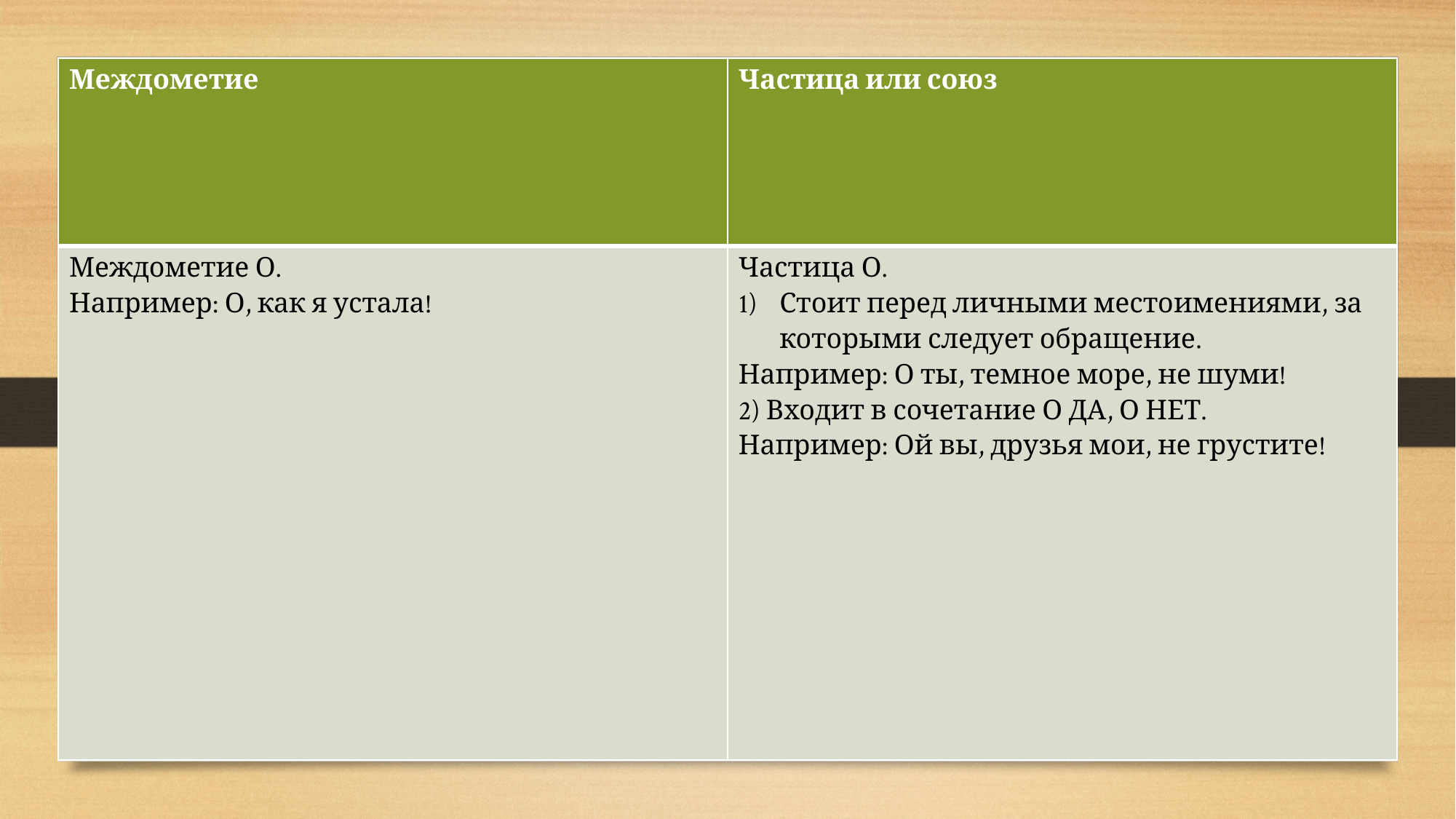

| Междометие | Частица или союз |
| --- | --- |
| Междометие О. Например: О, как я устала! | Частица О. Стоит перед личными местоимениями, за которыми следует обращение. Например: О ты, темное море, не шуми! 2) Входит в сочетание О ДА, О НЕТ. Например: Ой вы, друзья мои, не грустите! |
#